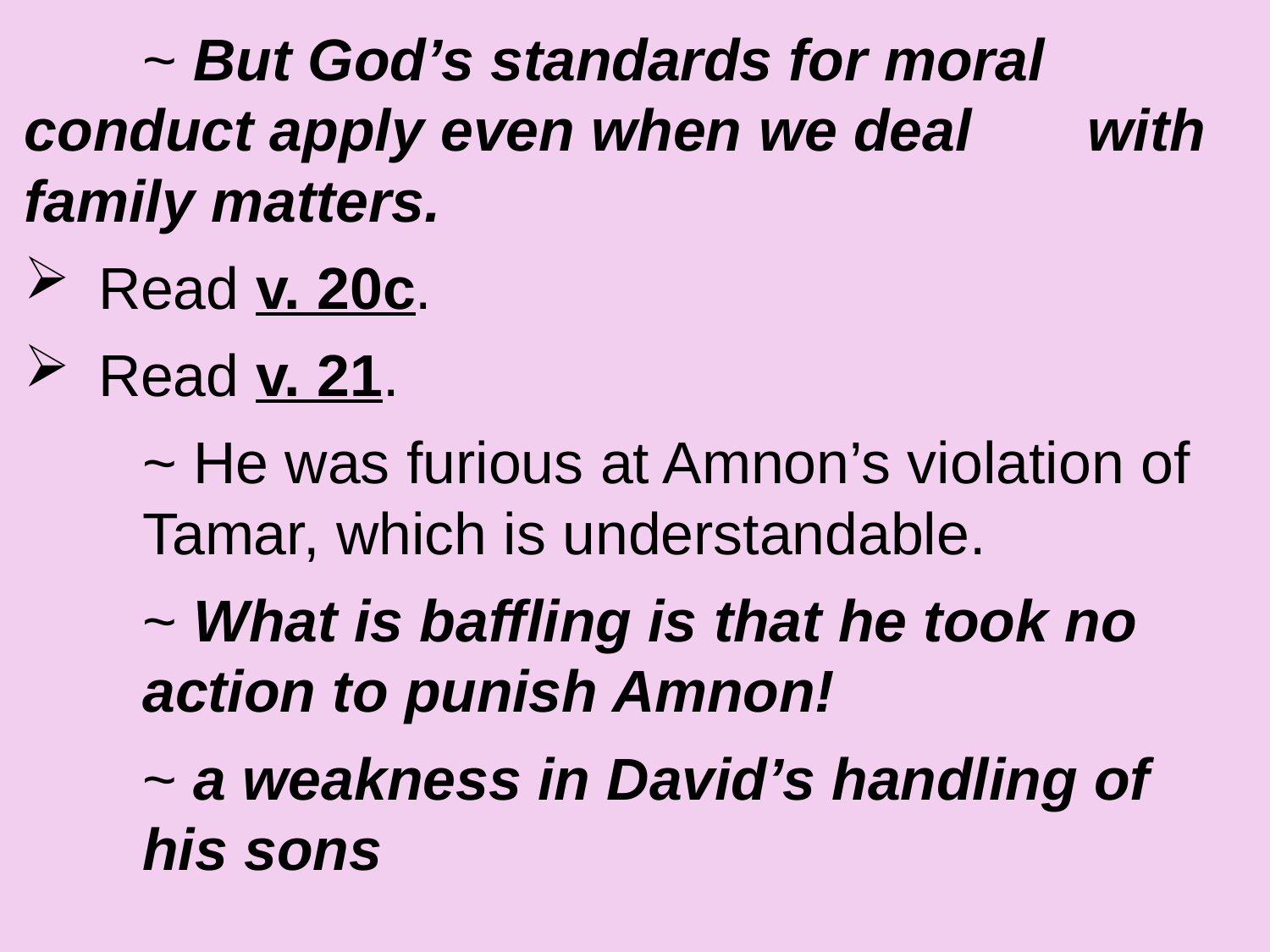

~ But God’s standards for moral 					conduct apply even when we deal 				with family matters.
Read v. 20c.
Read v. 21.
		~ He was furious at Amnon’s violation of 				Tamar, which is understandable.
		~ What is baffling is that he took no 				action to punish Amnon!
		~ a weakness in David’s handling of 				his sons